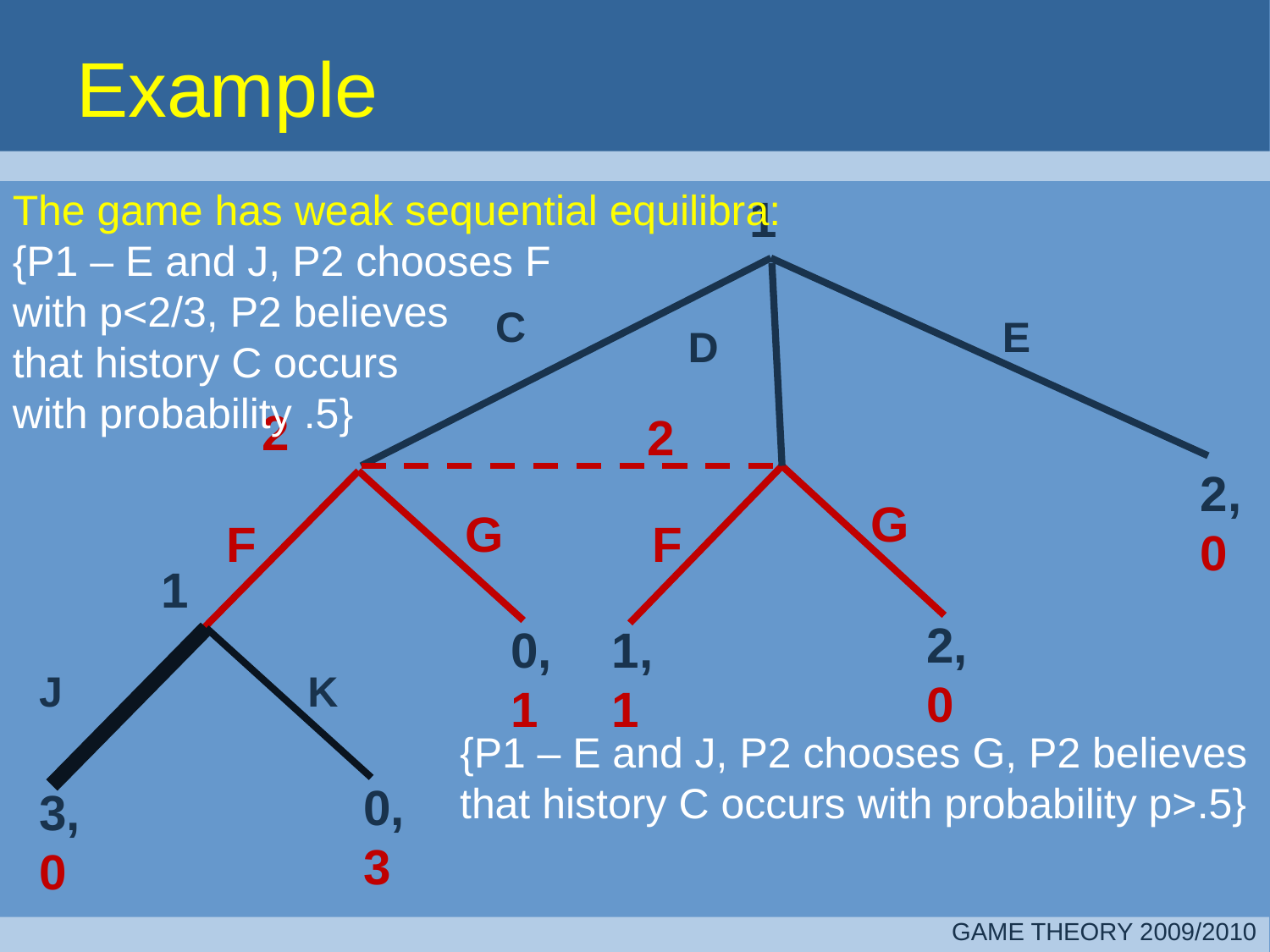

# Example
The game has weak sequential equilibra:
{P1 – E and J, P2 chooses F
with p<2/3, P2 believes
that history C occurs
with probability .5}
1
C
E
D
2
2
2,
0
G
G
F
F
1
2,
0
0,
1
1,
1
J
K
{P1 – E and J, P2 chooses G, P2 believes
that history C occurs with probability p>.5}
0,
3
3,
0
GAME THEORY 2009/2010